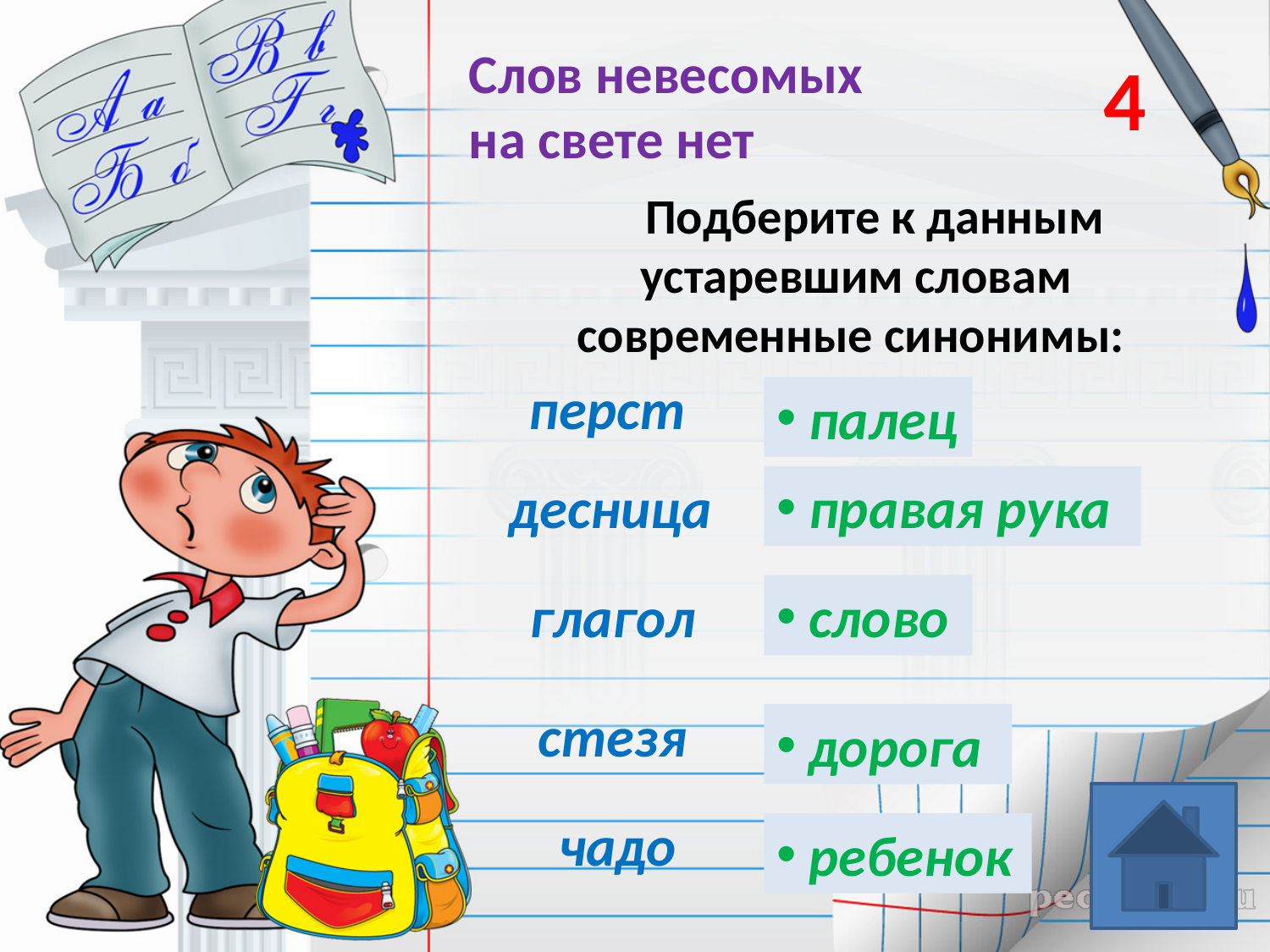

4
# Слов невесомых на свете нет
Подберите к данным устаревшим словам современные синонимы:

перст
 палец
десница
 правая рука
глагол
 слово
стезя
 дорога

чадо
 ребенок